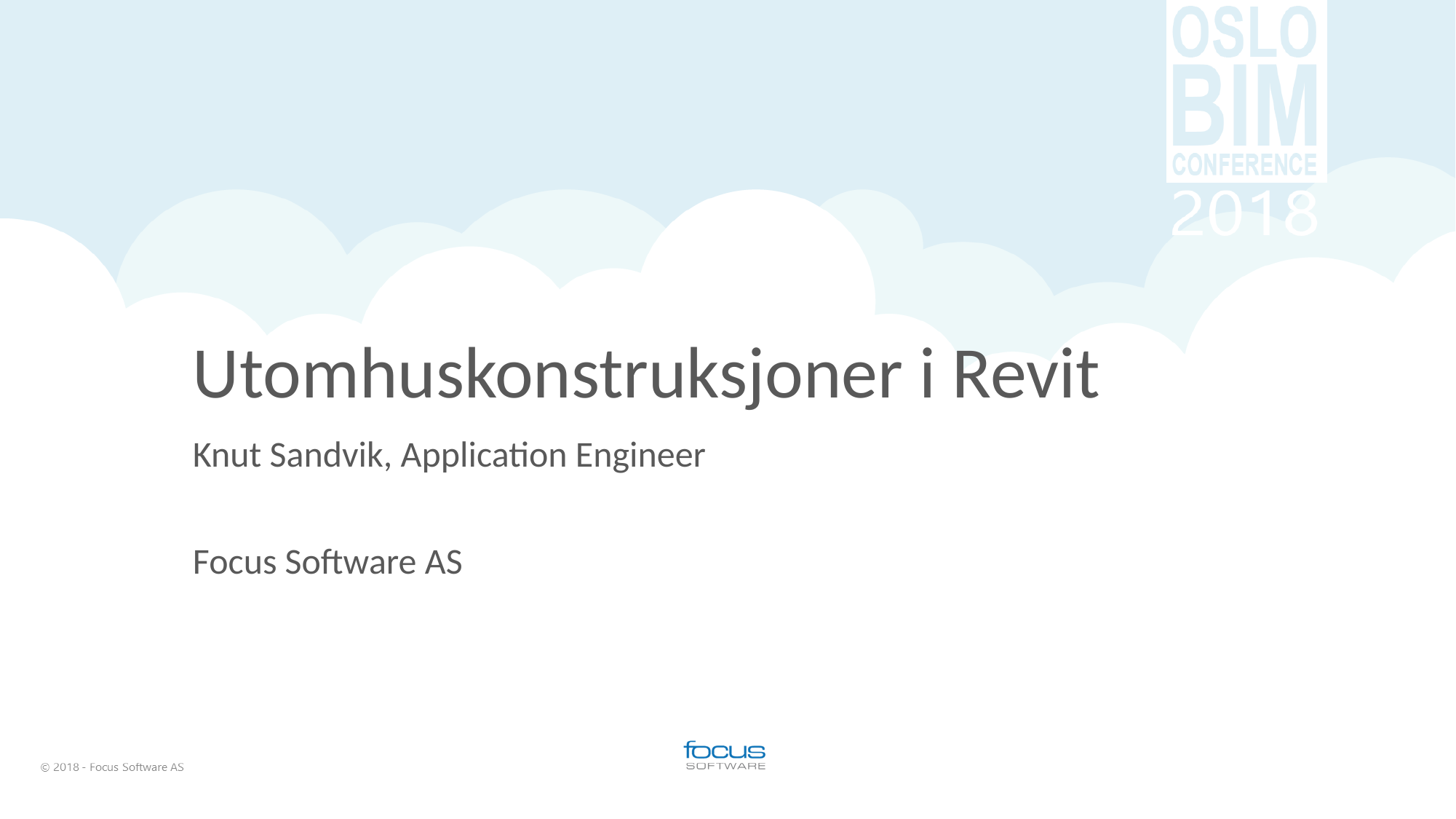

# Utomhuskonstruksjoner i Revit
Knut Sandvik, Application Engineer